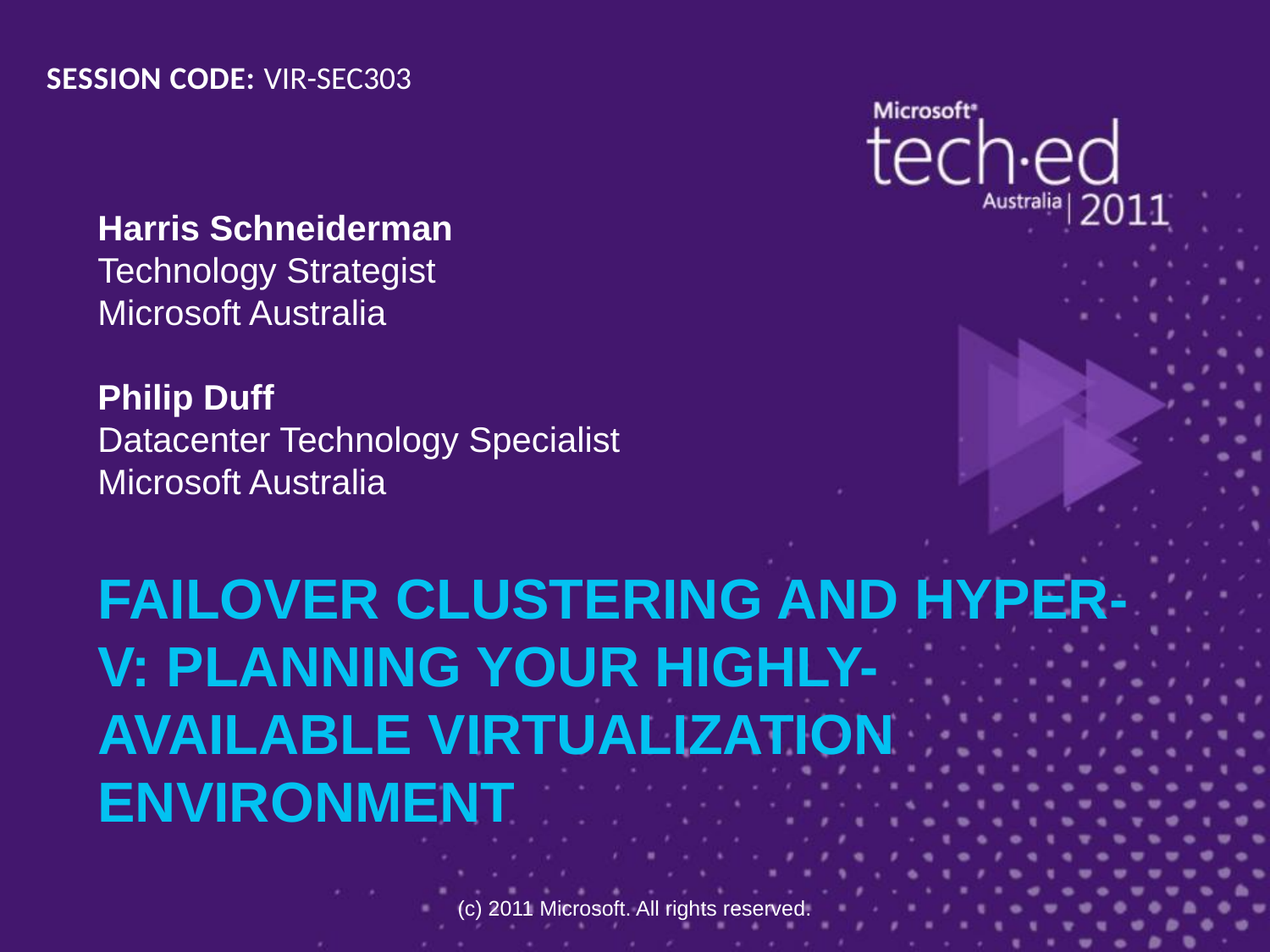

SESSION CODE: VIR-SEC303
Harris Schneiderman
Technology Strategist
Microsoft Australia

Philip Duff
Datacenter Technology Specialist
Microsoft Australia

# FAilover Clustering and Hyper-V: Planning Your Highly-Available Virtualization Environment
(c) 2011 Microsoft. All rights reserved.